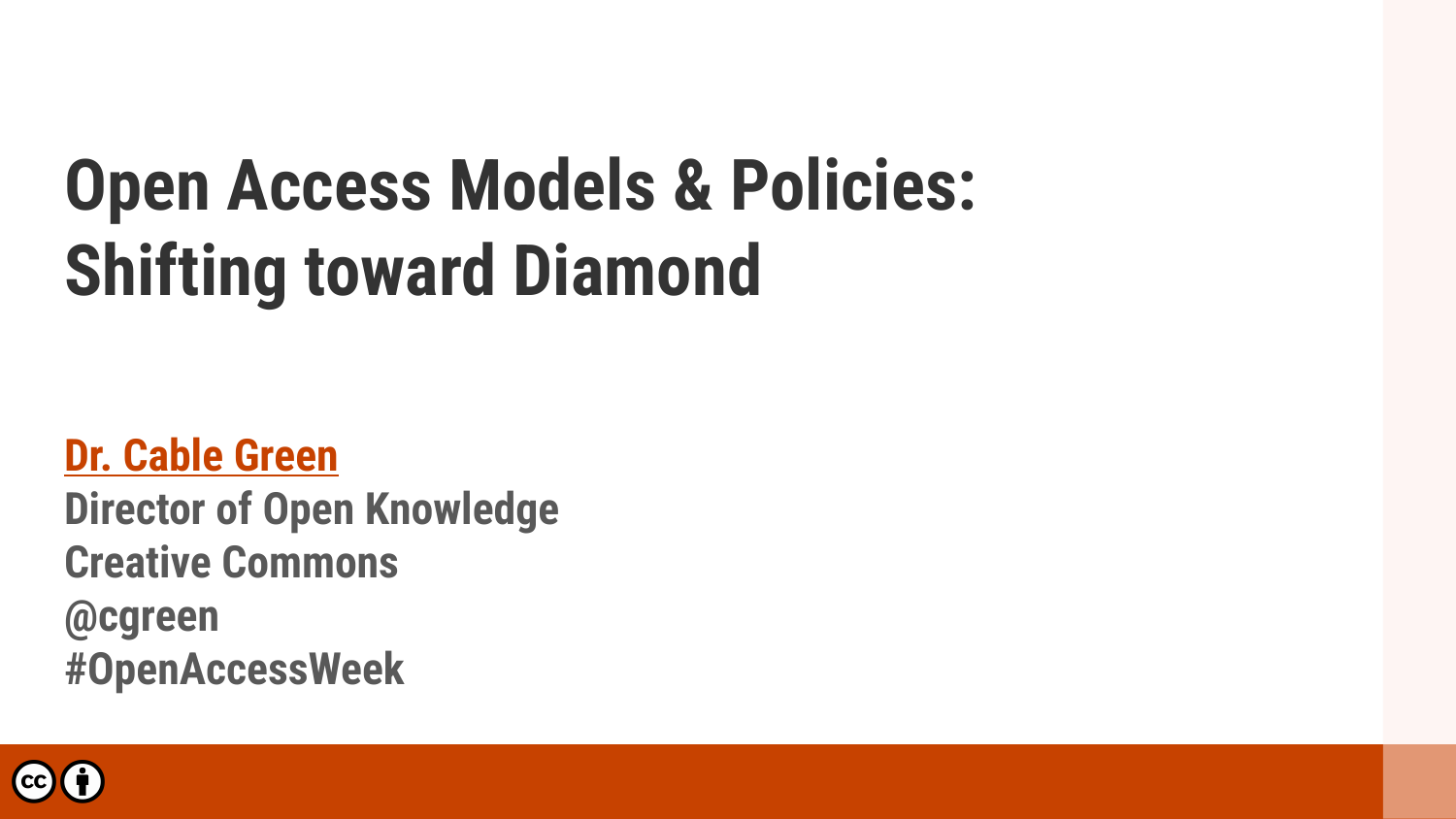

# Open Access Models & Policies:
Shifting toward Diamond

Dr. Cable Green
Director of Open Knowledge
Creative Commons
@cgreen
#OpenAccessWeek